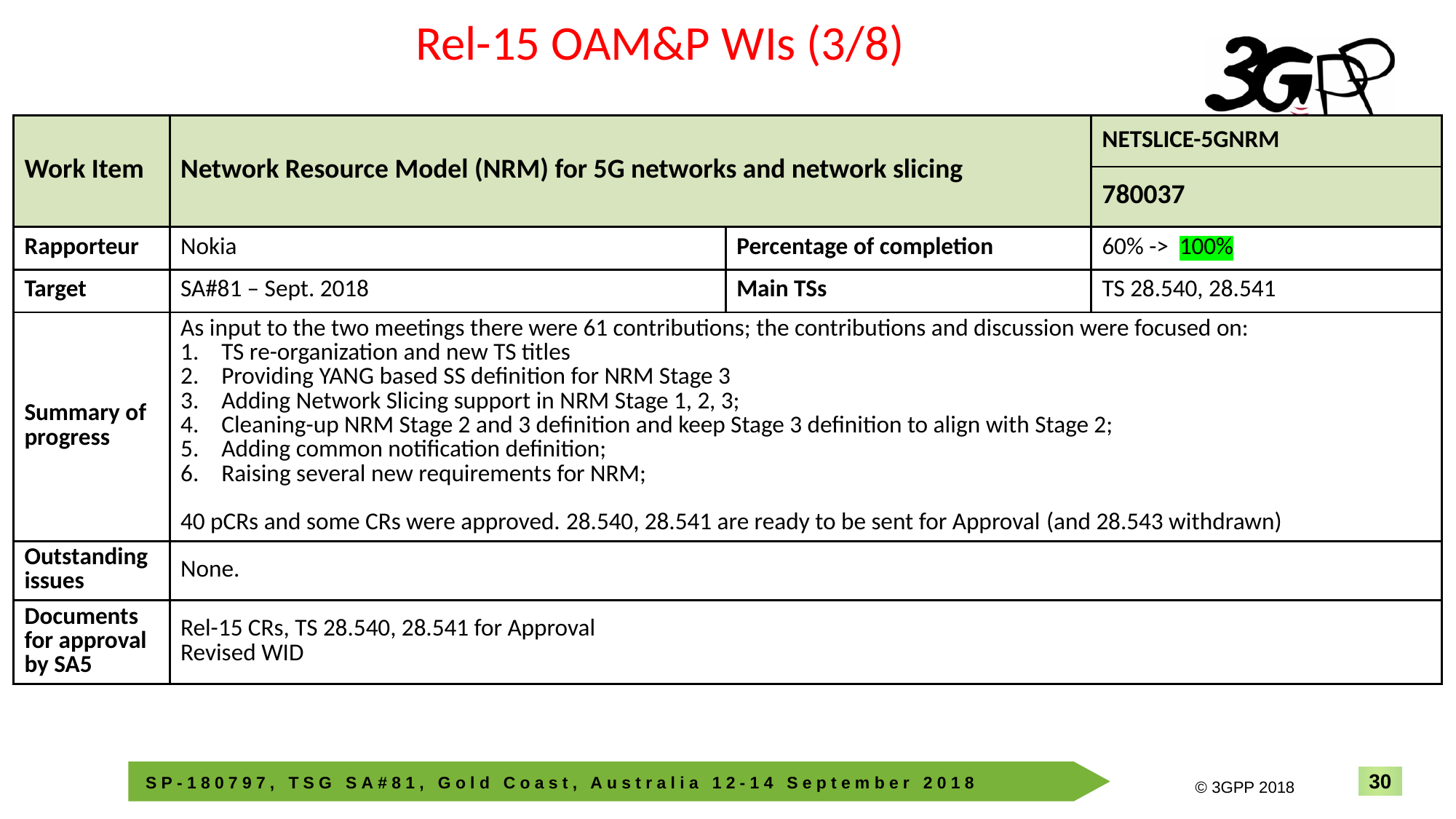

Rel-15 OAM&P WIs (3/8)
| Work Item | Network Resource Model (NRM) for 5G networks and network slicing |  | NETSLICE-5GNRM |
| --- | --- | --- | --- |
|  |  |  | 780037 |
| Rapporteur | Nokia | Percentage of completion | 60% -> 100% |
| Target | SA#81 – Sept. 2018 | Main TSs | TS 28.540, 28.541 |
| Summary of progress | As input to the two meetings there were 61 contributions; the contributions and discussion were focused on: TS re-organization and new TS titles Providing YANG based SS definition for NRM Stage 3 Adding Network Slicing support in NRM Stage 1, 2, 3; Cleaning-up NRM Stage 2 and 3 definition and keep Stage 3 definition to align with Stage 2; Adding common notification definition; Raising several new requirements for NRM; 40 pCRs and some CRs were approved. 28.540, 28.541 are ready to be sent for Approval (and 28.543 withdrawn) |  |  |
| Outstanding issues | None. |  |  |
| Documents for approval by SA5 | Rel-15 CRs, TS 28.540, 28.541 for Approval Revised WID |  |  |